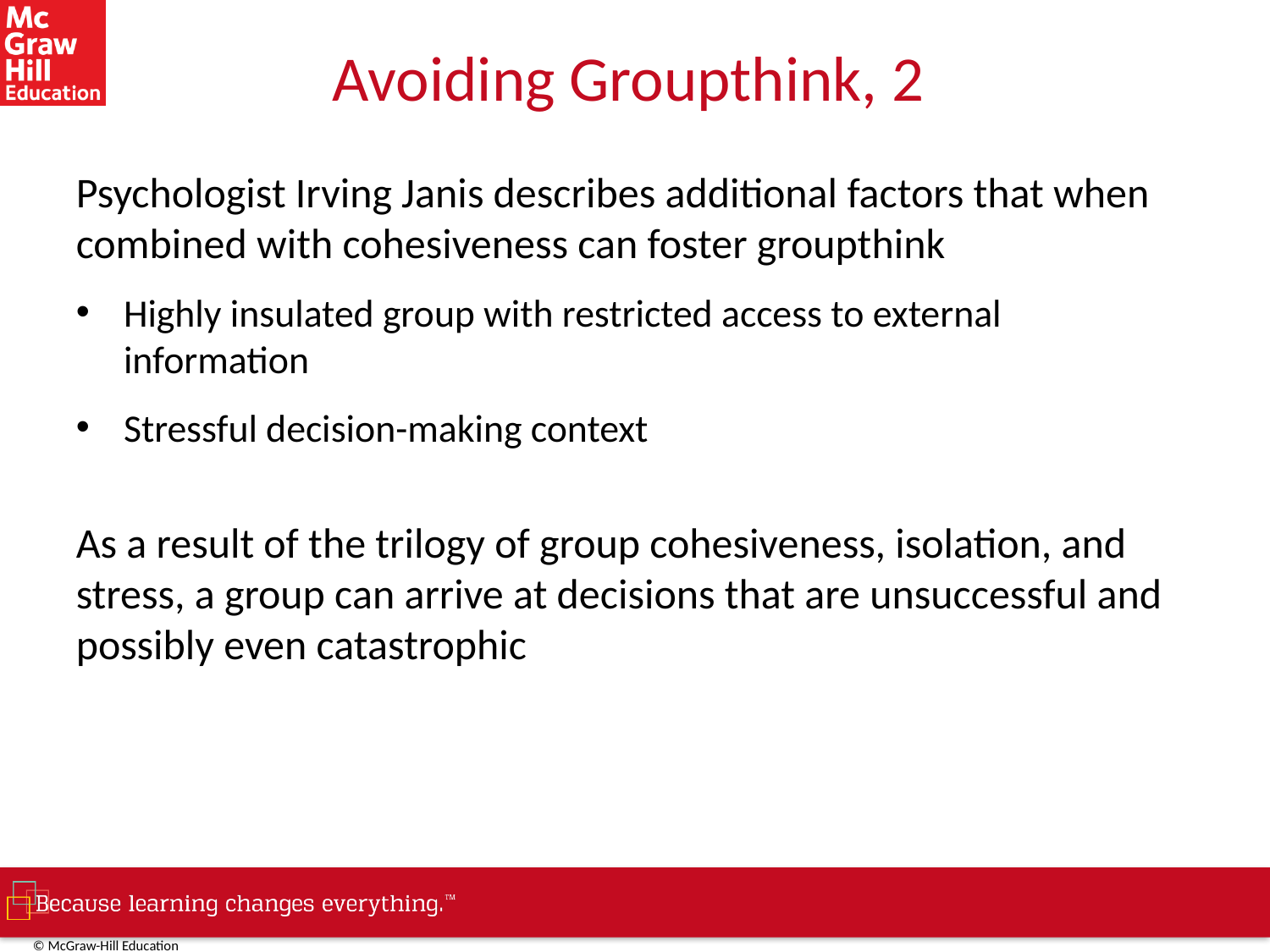

# Avoiding Groupthink, 2
Psychologist Irving Janis describes additional factors that when combined with cohesiveness can foster groupthink
Highly insulated group with restricted access to external information
Stressful decision-making context

As a result of the trilogy of group cohesiveness, isolation, and stress, a group can arrive at decisions that are unsuccessful and possibly even catastrophic